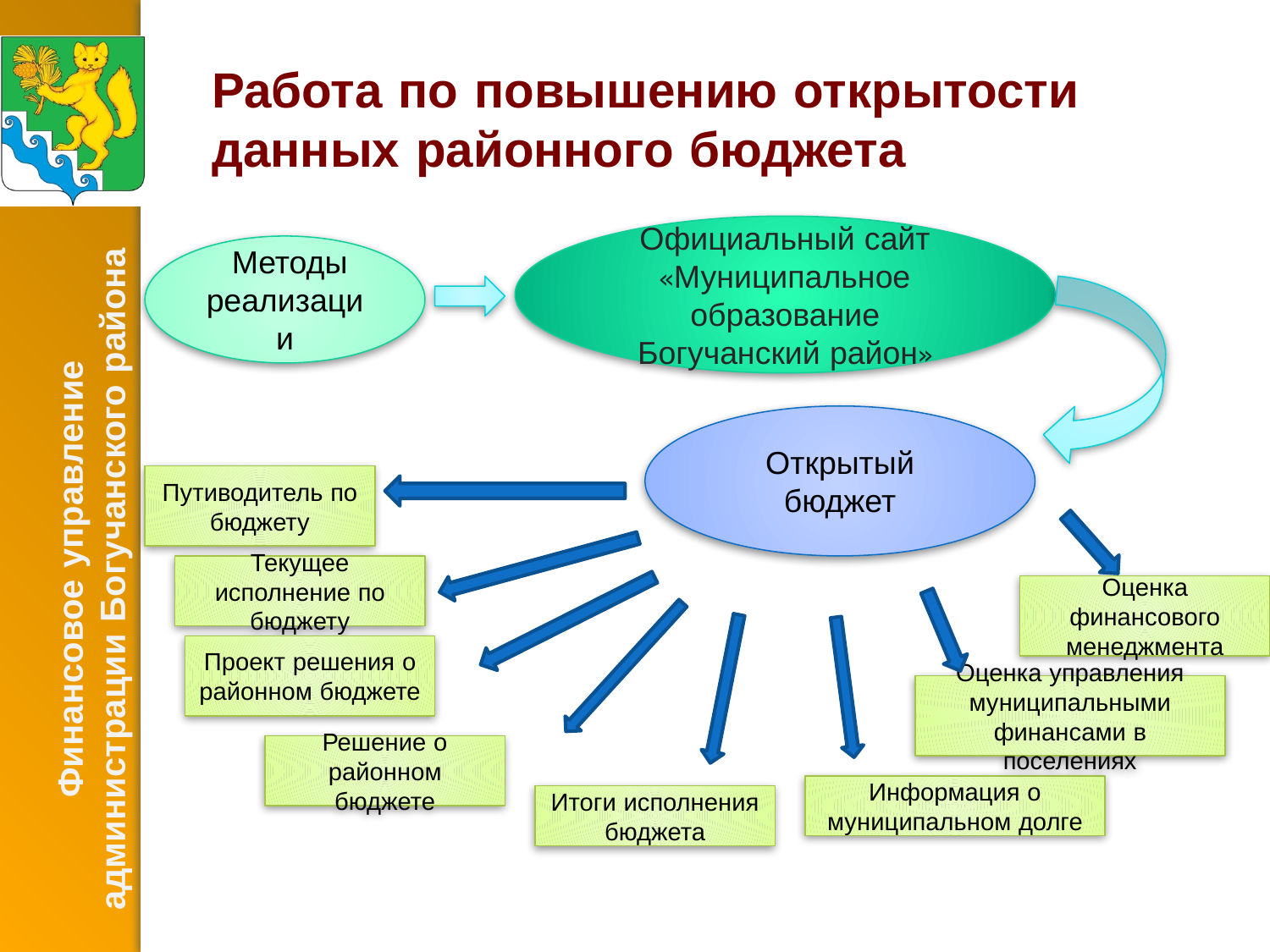

# Работа по повышению открытости данных районного бюджета

Официальный сайт «Муниципальное образование Богучанский район»
 Методы реализации

Открытый бюджет
Путиводитель по бюджету

Текущее исполнение по бюджету
Оценка финансового менеджмента

Проект решения о районном бюджете

Оценка управления муниципальными финансами в поселениях
Решение о районном бюджете
Информация о муниципальном долге
Итоги исполнения бюджета